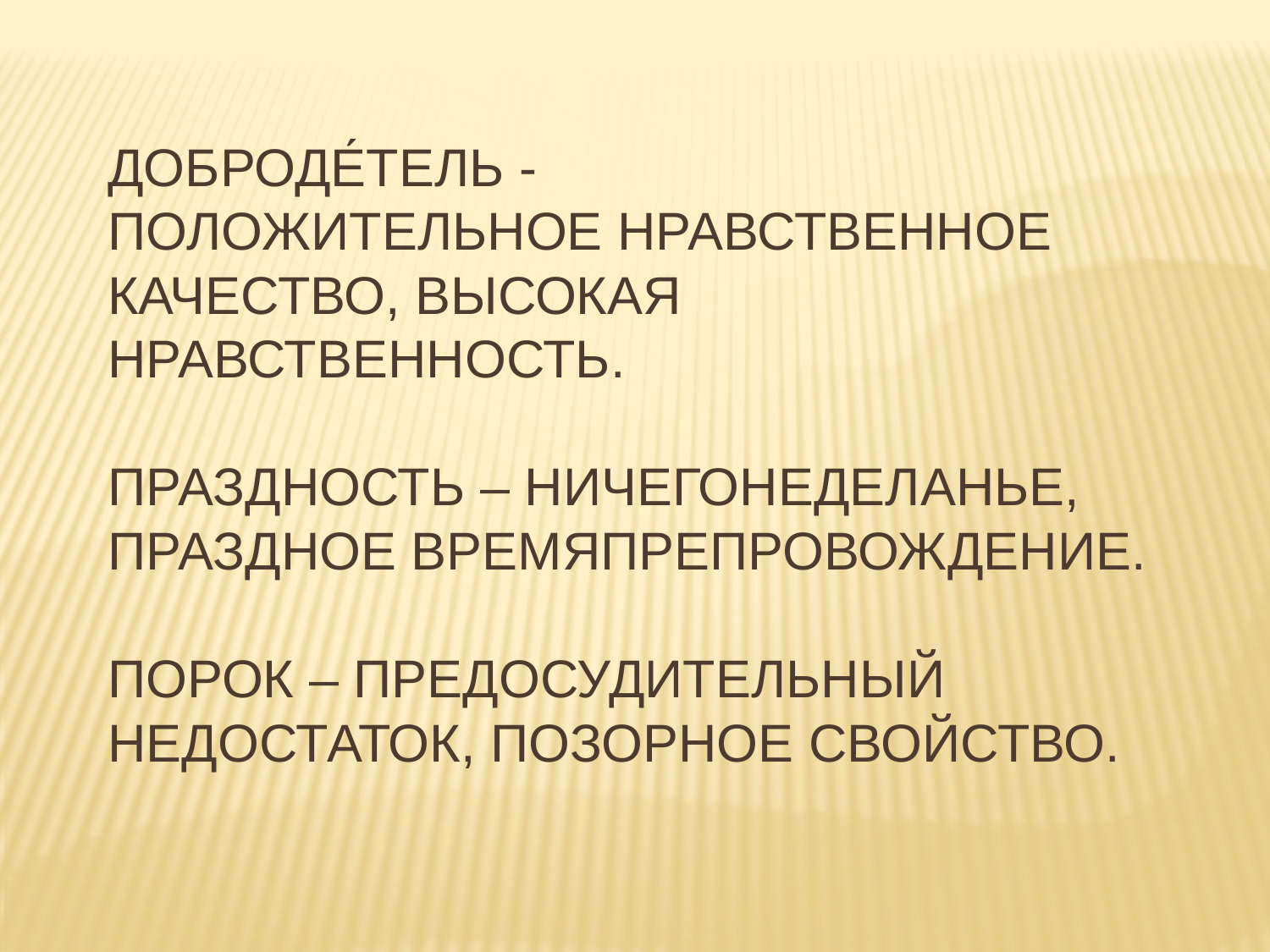

ДОБРОДЕ́ТЕЛЬ - положительное нравственное качество, высокая нравственность.
ПРАЗДНОСТЬ – ничегонеделанье, праздное времяпрепровождение.
ПОРОК – предосудительный недостаток, позорное свойство.